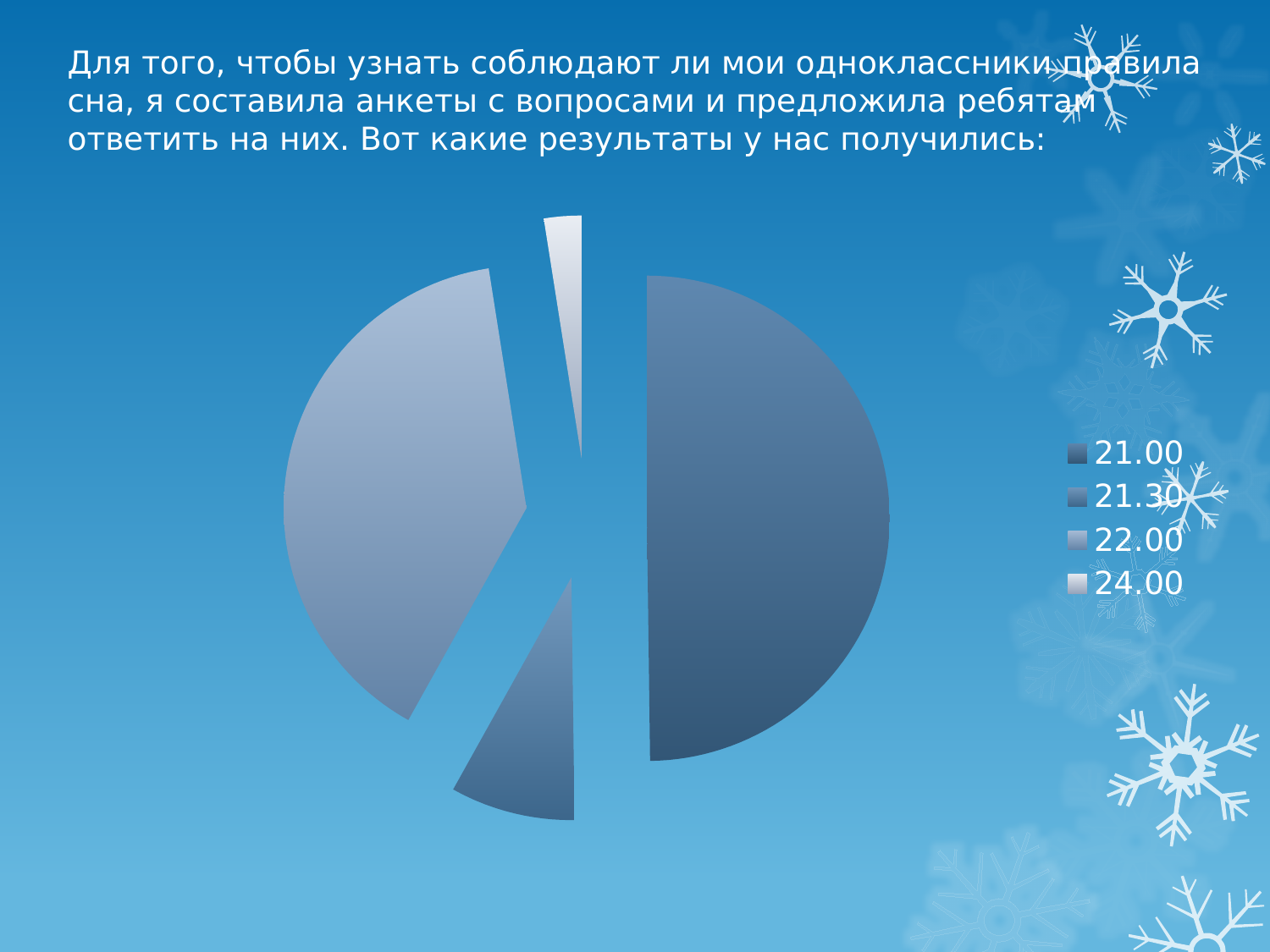

Для того, чтобы узнать соблюдают ли мои одноклассники правила сна, я составила анкеты с вопросами и предложила ребятам ответить на них. Вот какие результаты у нас получились:

### Chart

| Category | Продажи |
|---|---|
| 21.00 | 24.0 |
| 21.30 | 4.0 |
| 22.00 | 19.0 |
| 24.00 | 1.2 |